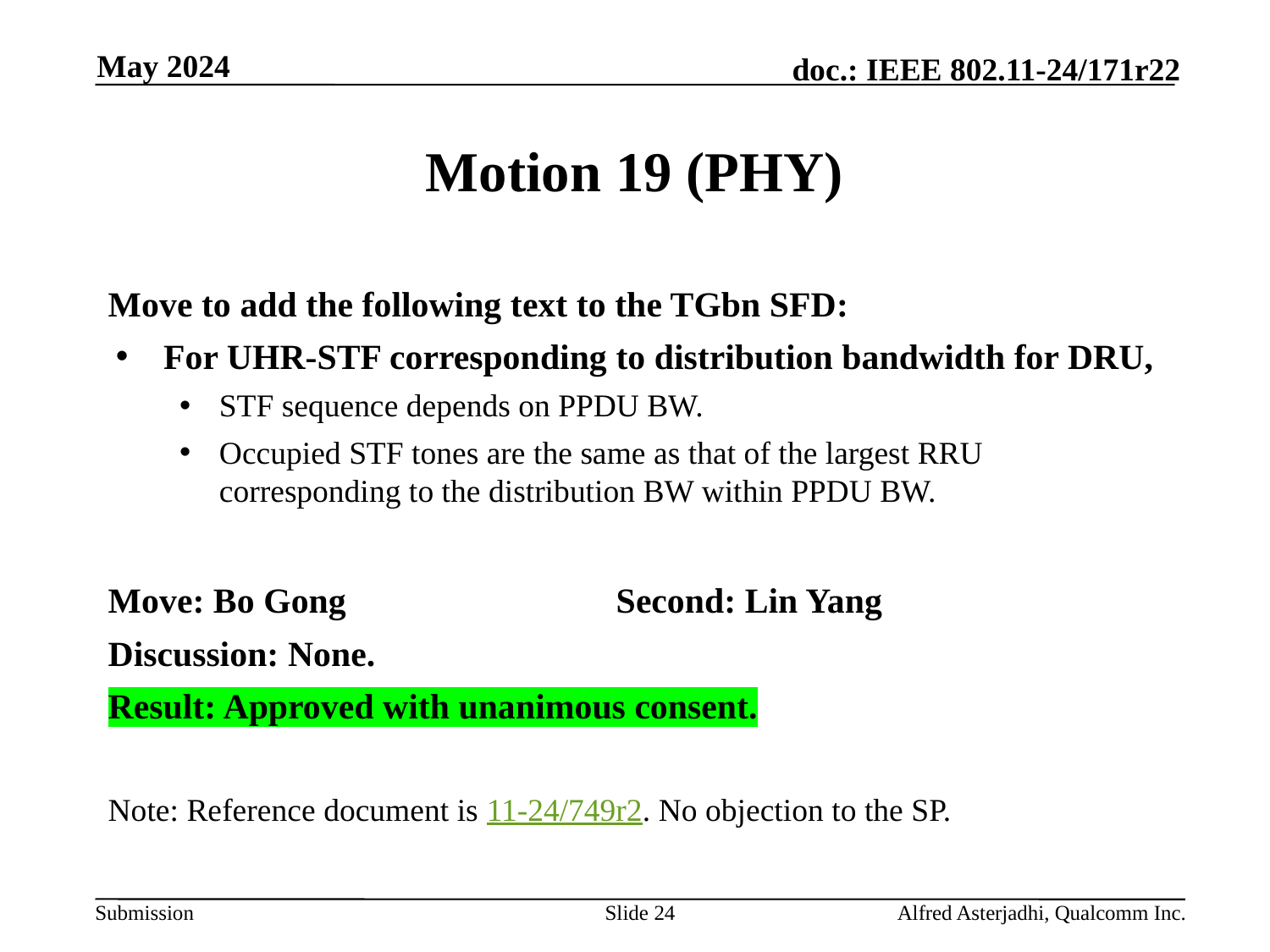

May 2024
# Motion 19 (PHY)
Move to add the following text to the TGbn SFD:
For UHR-STF corresponding to distribution bandwidth for DRU,
STF sequence depends on PPDU BW.
Occupied STF tones are the same as that of the largest RRU corresponding to the distribution BW within PPDU BW.

Move: Bo Gong			Second: Lin Yang
Discussion: None.
Result: Approved with unanimous consent.

Note: Reference document is 11-24/749r2. No objection to the SP.

Slide 24
Alfred Asterjadhi, Qualcomm Inc.